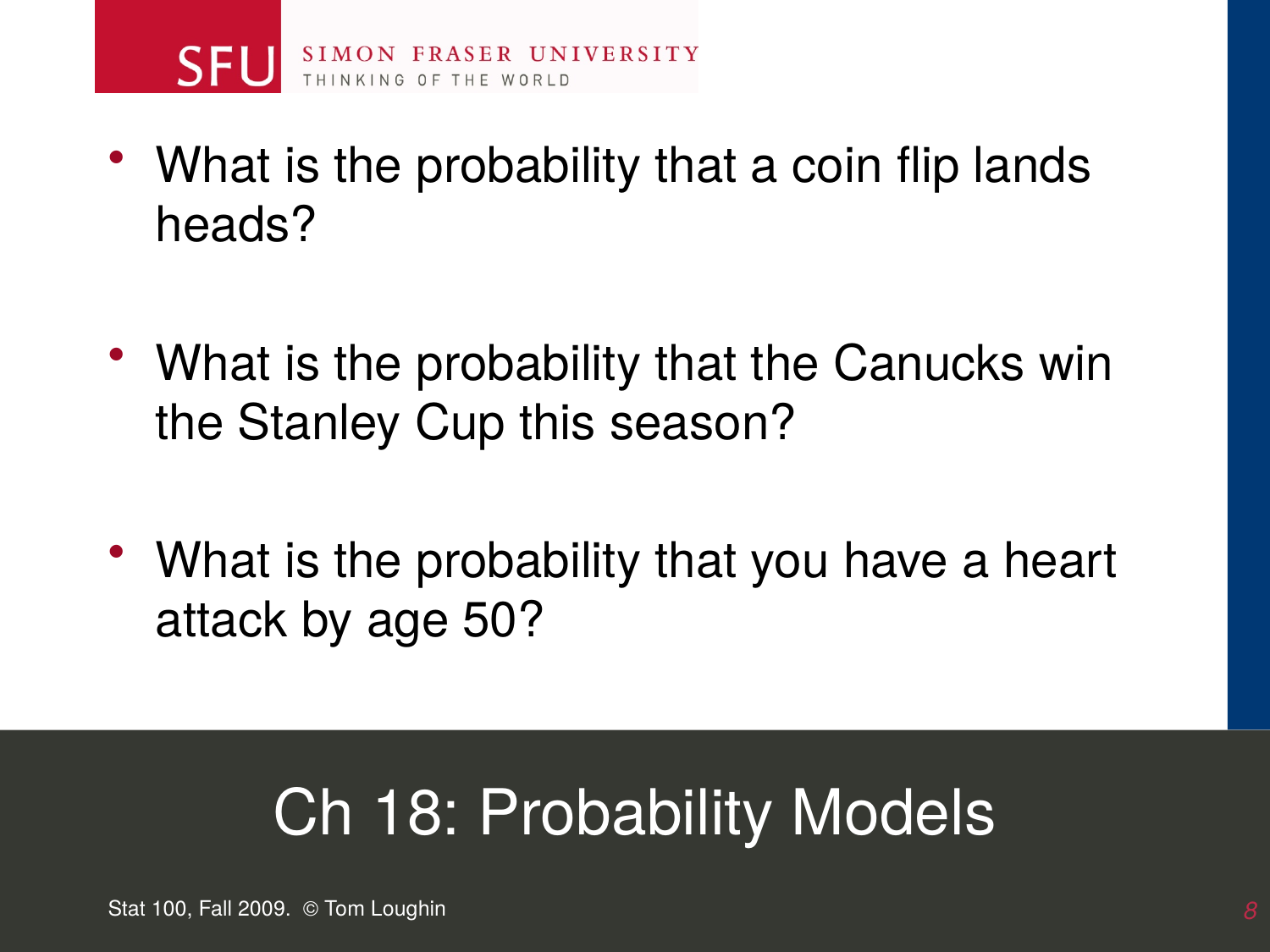

What is the probability that a coin flip lands heads?

What is the probability that the Canucks win the Stanley Cup this season?

What is the probability that you have a heart attack by age 50?
# Ch 18: Probability Models
Stat 100, Fall 2009.  © Tom Loughin
8